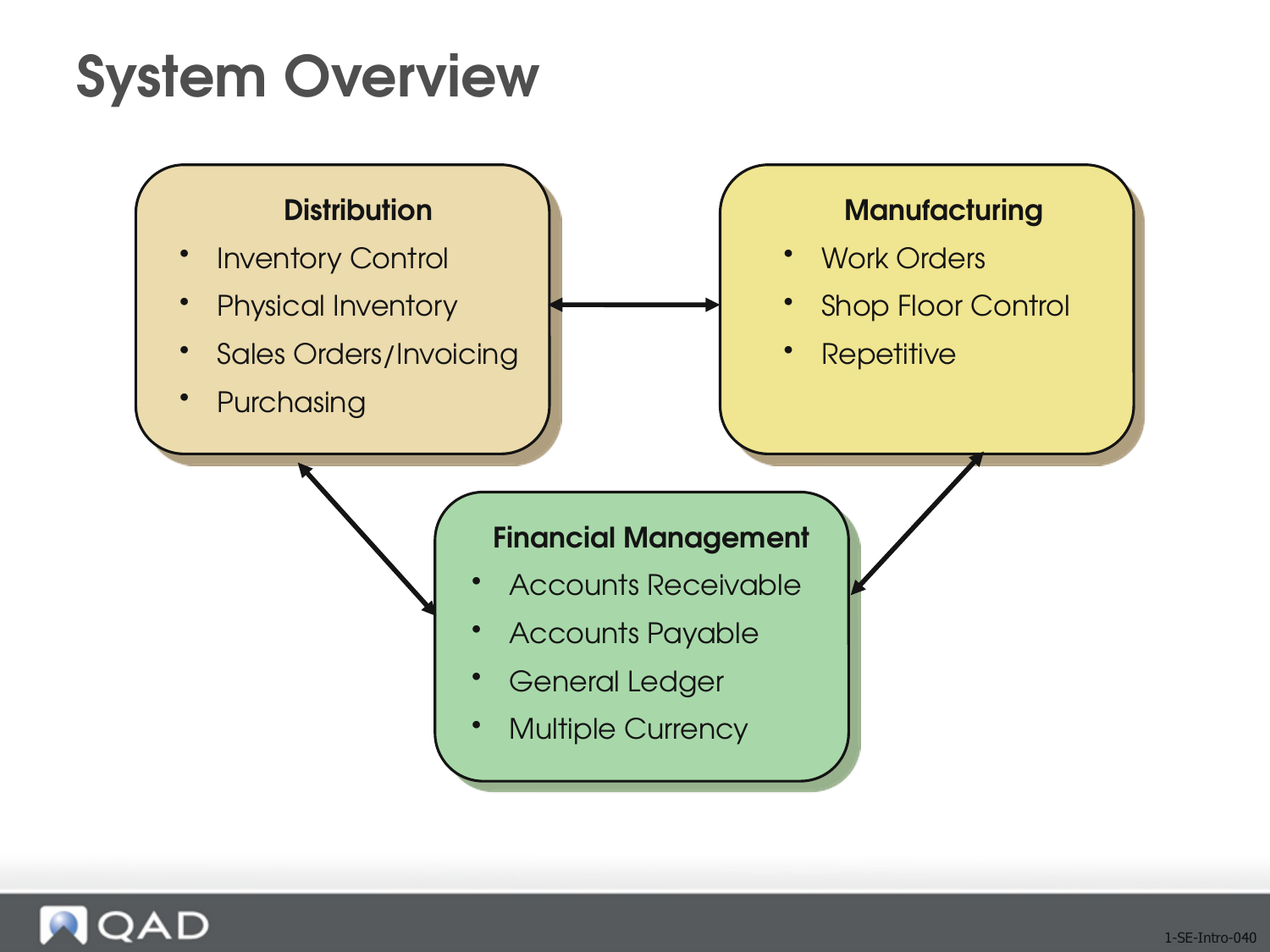

# System Overview

 Distribution
 Inventory Control
 Physical Inventory
 Sales Orders/Invoicing
 Purchasing

 Manufacturing
 Work Orders
 Shop Floor Control
 Repetitive

 Financial Management
 Accounts Receivable
 Accounts Payable
 General Ledger
 Multiple Currency

1-SE-Intro-040